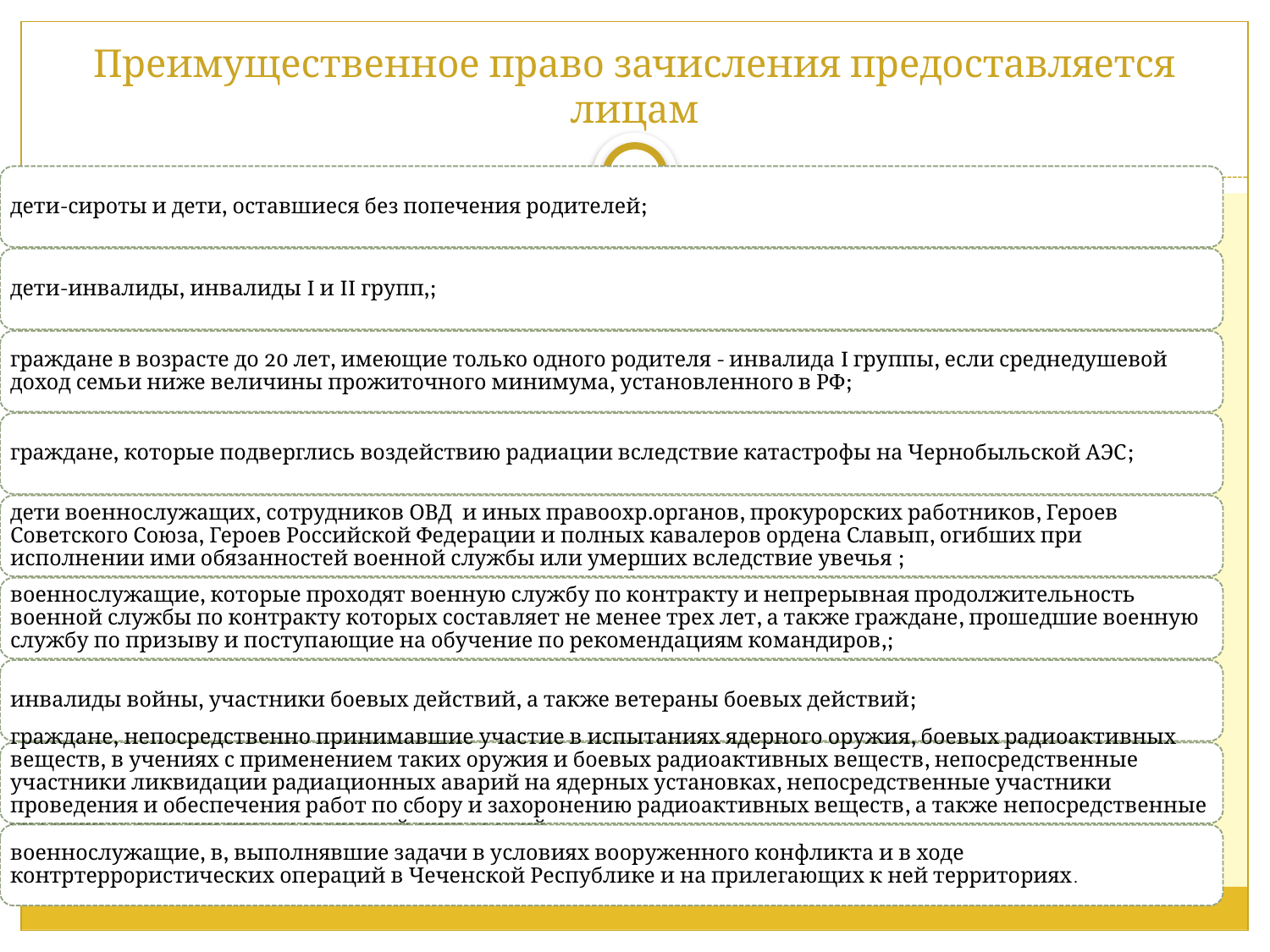

# Преимущественное право зачисления предоставляется лицам
дети-сироты и дети, оставшиеся без попечения родителей;
дети-инвалиды, инвалиды I и II групп,;
граждане в возрасте до 20 лет, имеющие только одного родителя - инвалида I группы, если среднедушевой доход семьи ниже величины прожиточного минимума, установленного в РФ;
граждане, которые подверглись воздействию радиации вследствие катастрофы на Чернобыльской АЭС;
дети военнослужащих, сотрудников ОВД  и иных правоохр.органов, прокурорских работников, Героев Советского Союза, Героев Российской Федерации и полных кавалеров ордена Славып, огибших при исполнении ими обязанностей военной службы или умерших вследствие увечья ;
военнослужащие, которые проходят военную службу по контракту и непрерывная продолжительность военной службы по контракту которых составляет не менее трех лет, а также граждане, прошедшие военную службу по призыву и поступающие на обучение по рекомендациям командиров,;
инвалиды войны, участники боевых действий, а также ветераны боевых действий;
граждане, непосредственно принимавшие участие в испытаниях ядерного оружия, боевых радиоактивных веществ, в учениях с применением таких оружия и боевых радиоактивных веществ, непосредственные участники ликвидации радиационных аварий на ядерных установках, непосредственные участники проведения и обеспечения работ по сбору и захоронению радиоактивных веществ, а также непосредственные участники ликвидации последствий этих аварий;
военнослужащие, в, выполнявшие задачи в условиях вооруженного конфликта и в ходе контртеррористических операций в Чеченской Республике и на прилегающих к ней территориях.